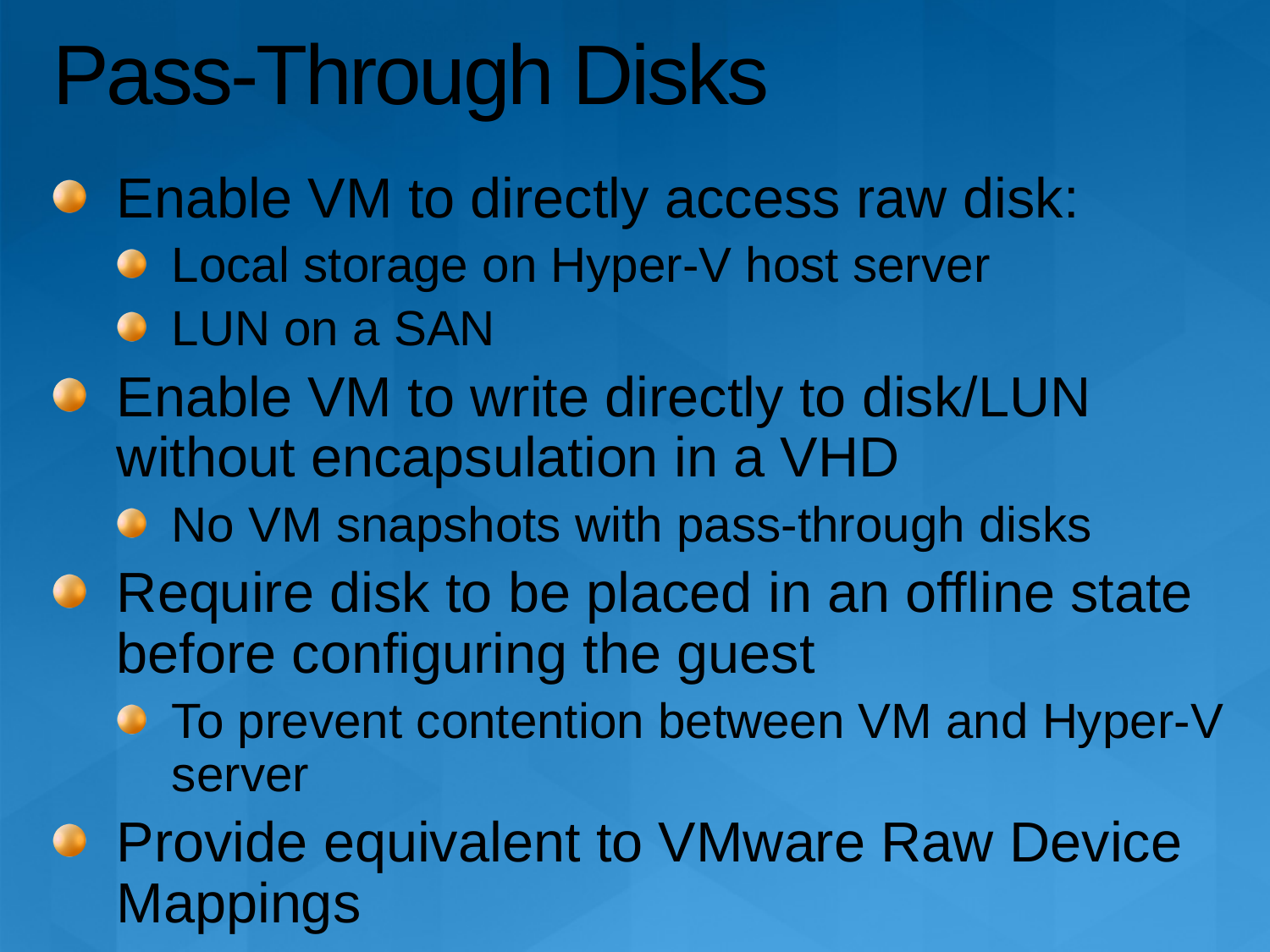

# Pass-Through Disks
Enable VM to directly access raw disk:
Local storage on Hyper-V host server
LUN on a SAN
Enable VM to write directly to disk/LUN without encapsulation in a VHD
No VM snapshots with pass-through disks
Require disk to be placed in an offline state before configuring the guest
To prevent contention between VM and Hyper-V server
Provide equivalent to VMware Raw Device Mappings